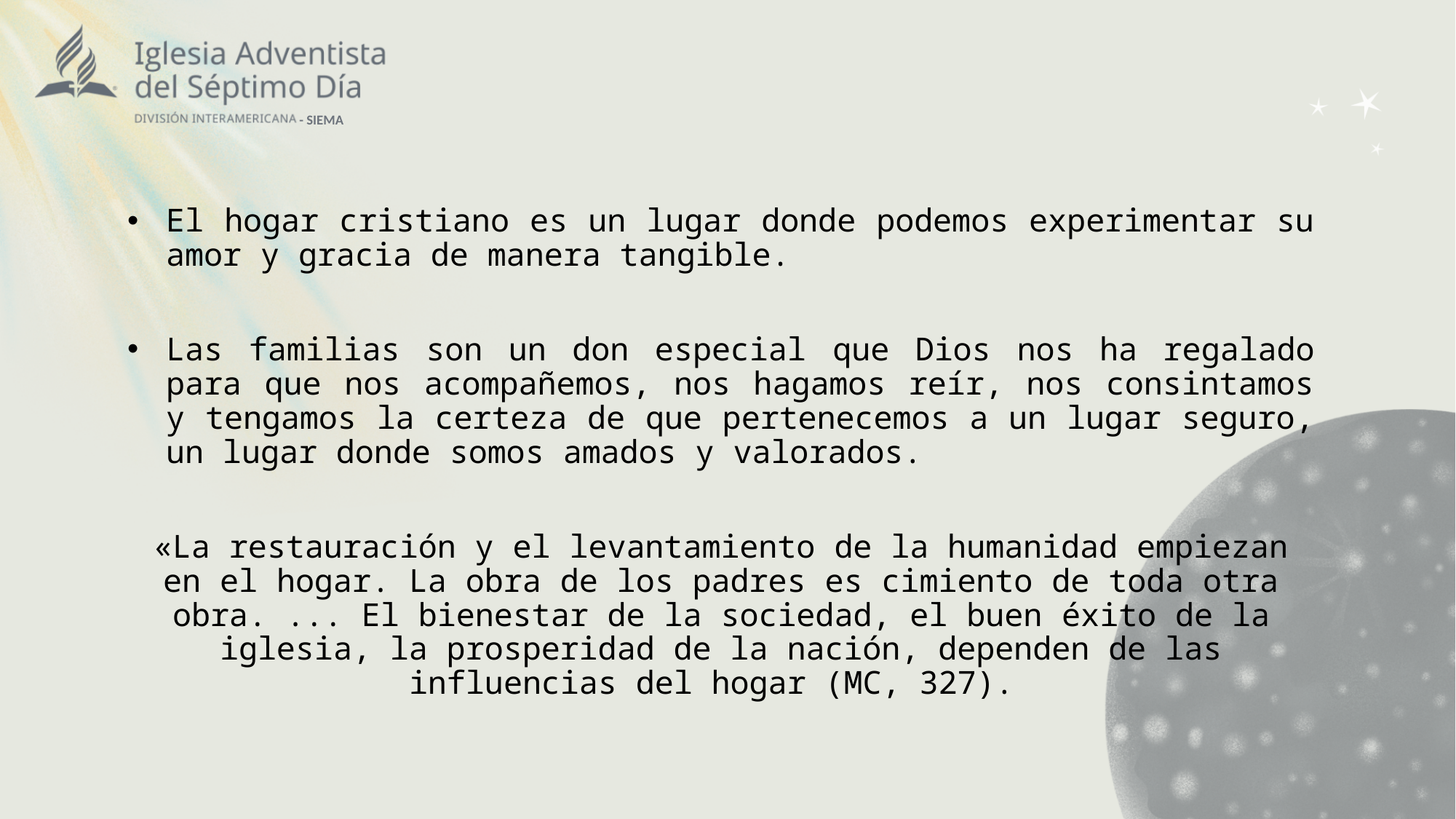

- SIEMA
El hogar cristiano es un lugar donde podemos experimentar su amor y gracia de manera tangible.

Las familias son un don especial que Dios nos ha regalado para que nos acompañemos, nos hagamos reír, nos consintamos y tengamos la certeza de que pertenecemos a un lugar seguro, un lugar donde somos amados y valorados.

«La restauración y el levantamiento de la humanidad empiezan en el hogar. La obra de los padres es cimiento de toda otra obra. ... El bienestar de la sociedad, el buen éxito de la iglesia, la prosperidad de la nación, dependen de las influencias del hogar (MC, 327).